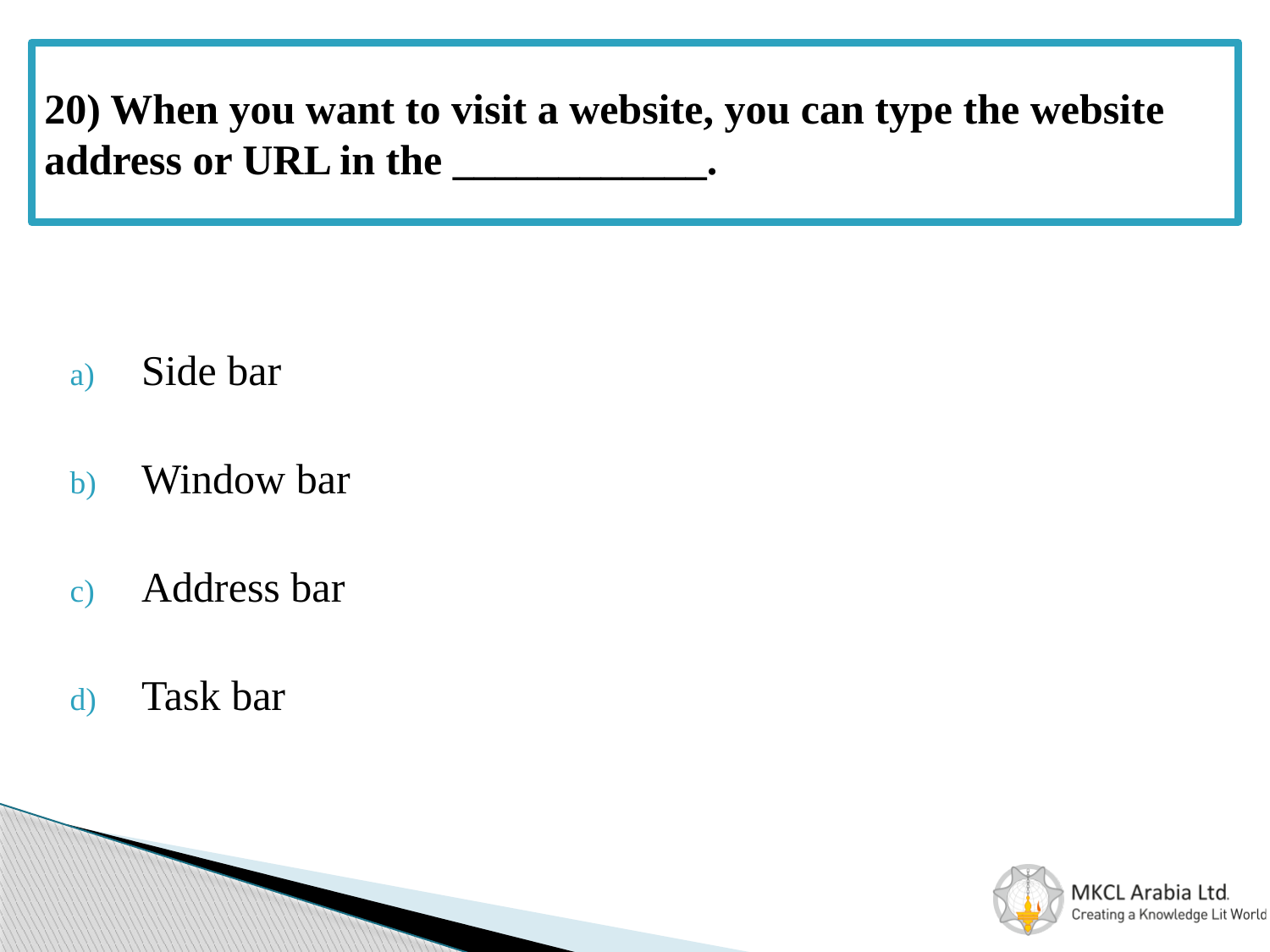

# 20) When you want to visit a website, you can type the website address or URL in the ____________.
Side bar
Window bar
Address bar
Task bar